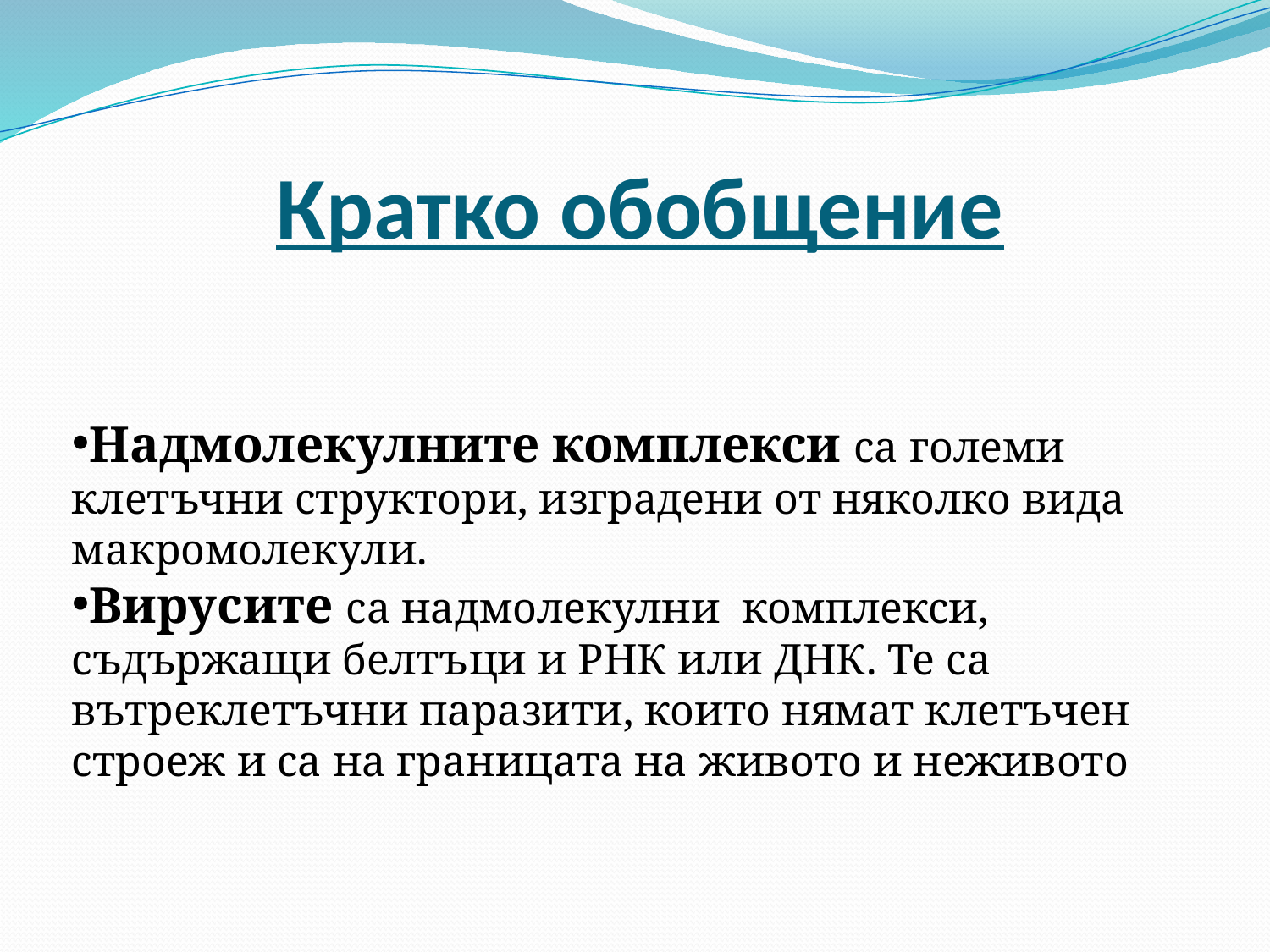

# Кратко обобщение
Надмолекулните комплекси са големи клетъчни структори, изградени от няколко вида макромолекули.
Вирусите са надмолекулни  комплекси, съдържащи белтъци и РНК или ДНК. Те са вътреклетъчни паразити, които нямат клетъчен строеж и са на границата на живото и неживото